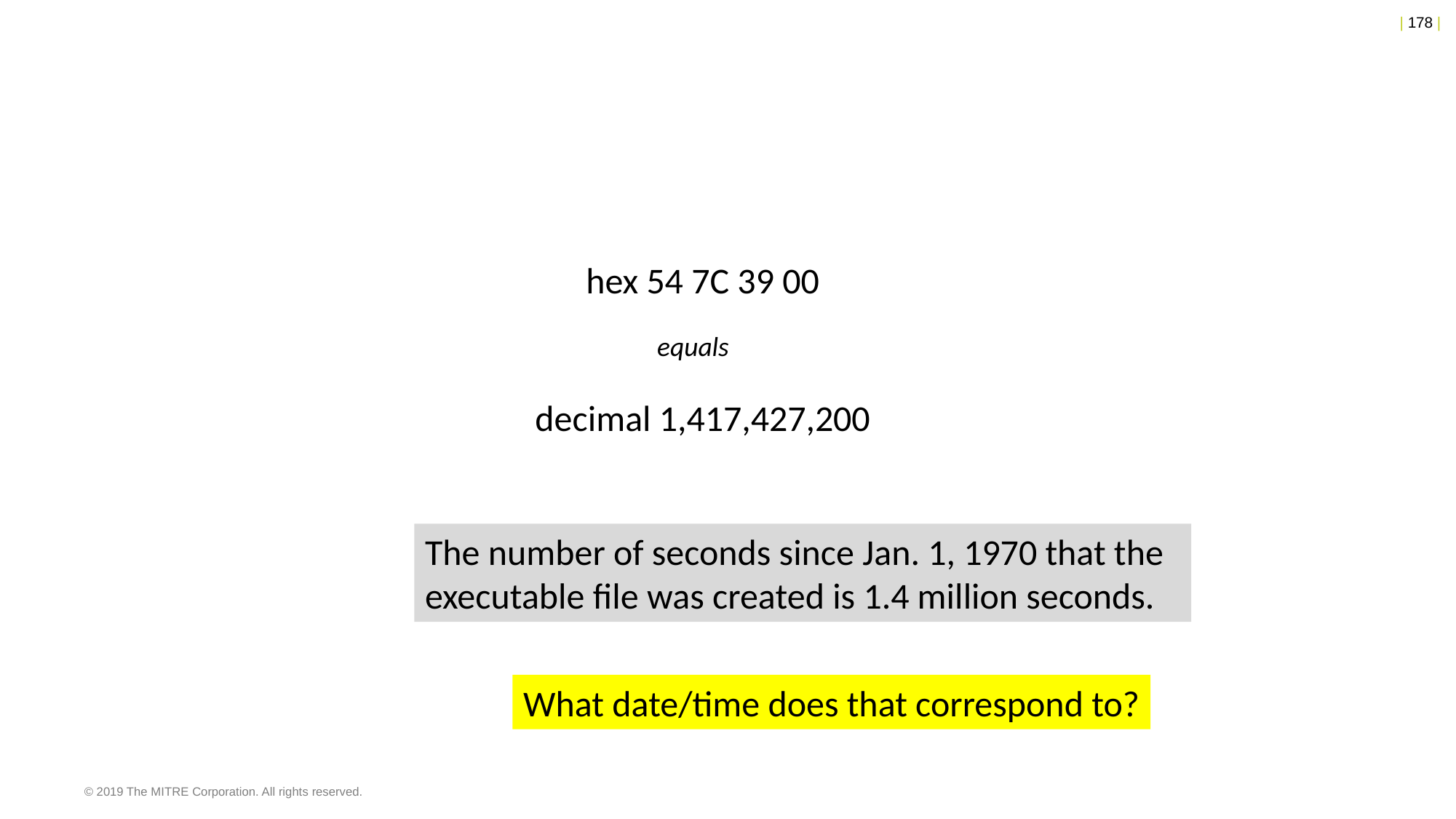

hex 54 7C 39 00
equals
decimal 1,417,427,200
The number of seconds since Jan. 1, 1970 that the executable file was created is 1.4 million seconds.
What date/time does that correspond to?
© 2019 The MITRE Corporation. All rights reserved.